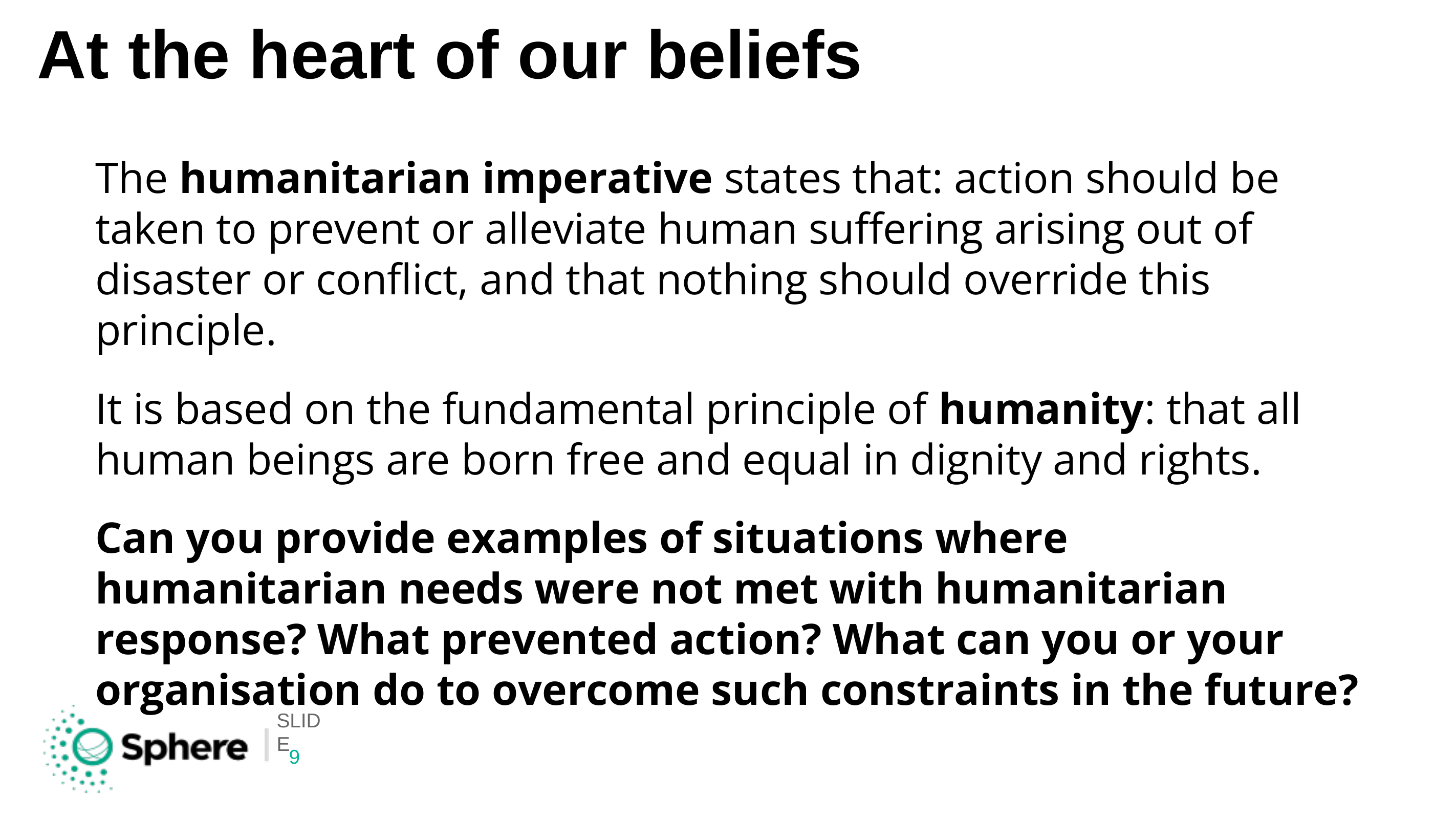

# At the heart of our beliefs
The humanitarian imperative states that: action should be taken to prevent or alleviate human suffering arising out of disaster or conflict, and that nothing should override this principle.
It is based on the fundamental principle of humanity: that all human beings are born free and equal in dignity and rights.
Can you provide examples of situations where humanitarian needs were not met with humanitarian response? What prevented action? What can you or your organisation do to overcome such constraints in the future?

9